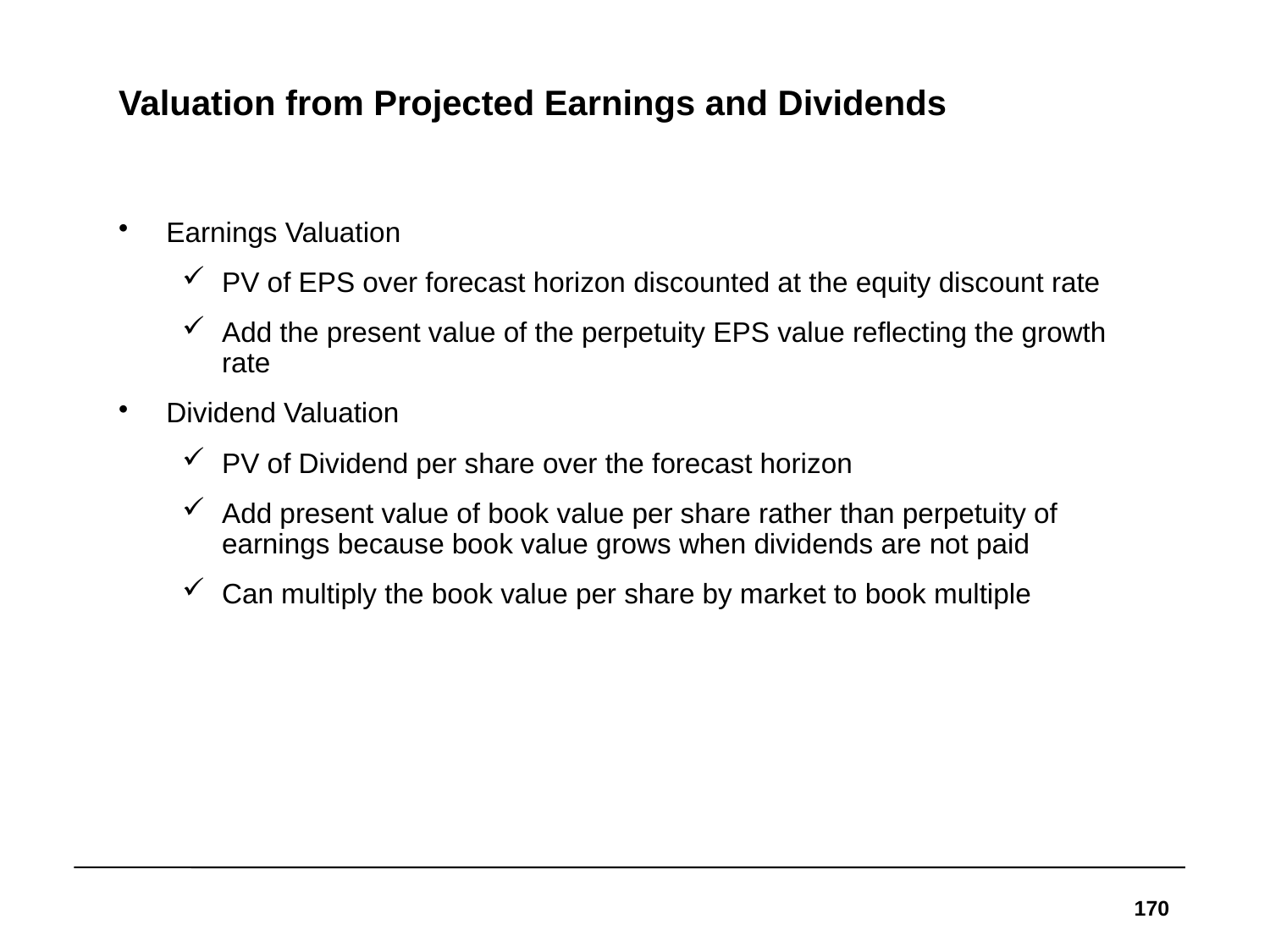

# Valuation from Projected Earnings and Dividends
Earnings Valuation
PV of EPS over forecast horizon discounted at the equity discount rate
Add the present value of the perpetuity EPS value reflecting the growth rate
Dividend Valuation
PV of Dividend per share over the forecast horizon
Add present value of book value per share rather than perpetuity of earnings because book value grows when dividends are not paid
Can multiply the book value per share by market to book multiple